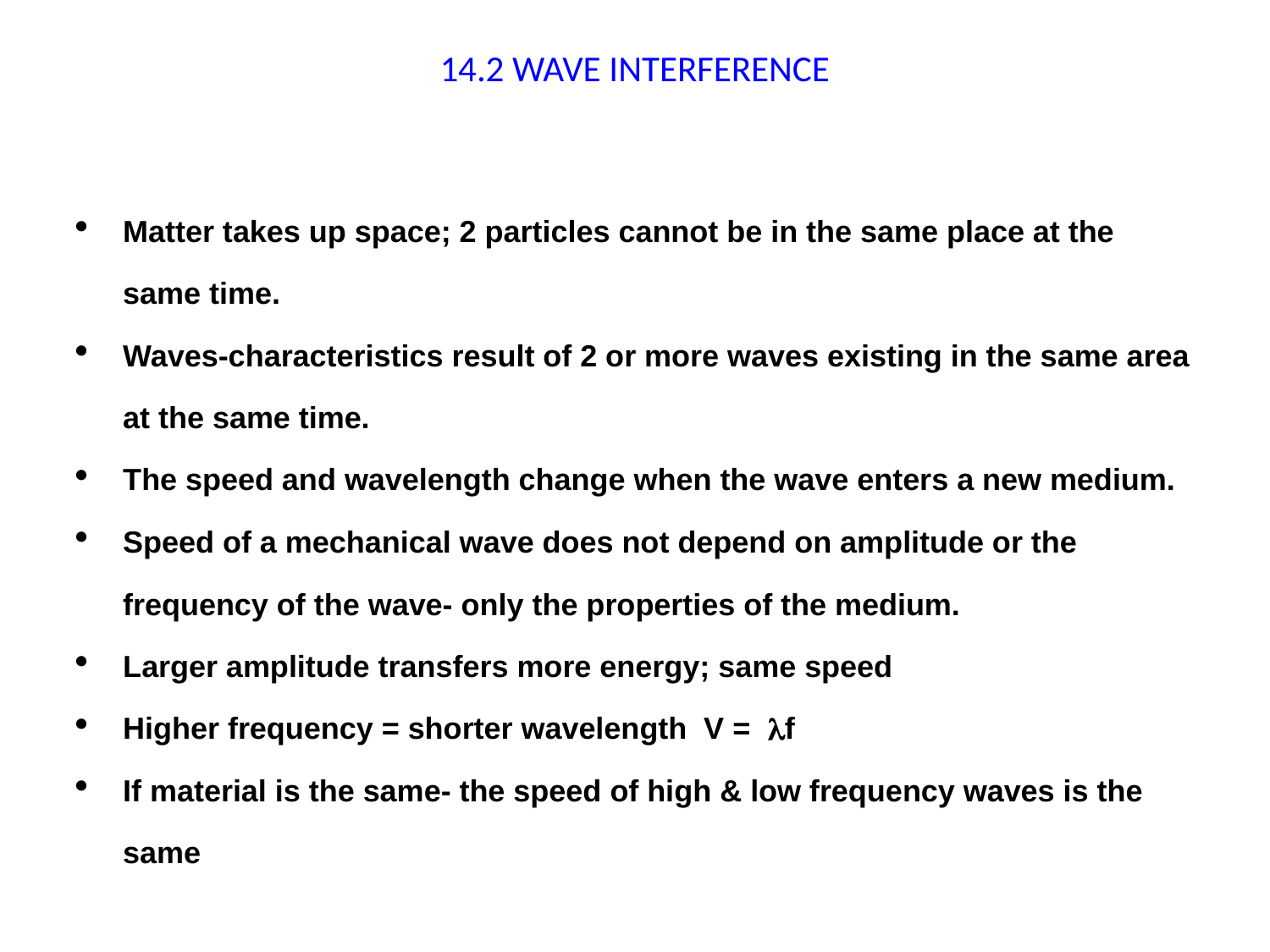

# 14.2 WAVE INTERFERENCE
Matter takes up space; 2 particles cannot be in the same place at the same time.
Waves-characteristics result of 2 or more waves existing in the same area at the same time.
The speed and wavelength change when the wave enters a new medium.
Speed of a mechanical wave does not depend on amplitude or the frequency of the wave- only the properties of the medium.
Larger amplitude transfers more energy; same speed
Higher frequency = shorter wavelength  V =  λf
If material is the same- the speed of high & low frequency waves is the same